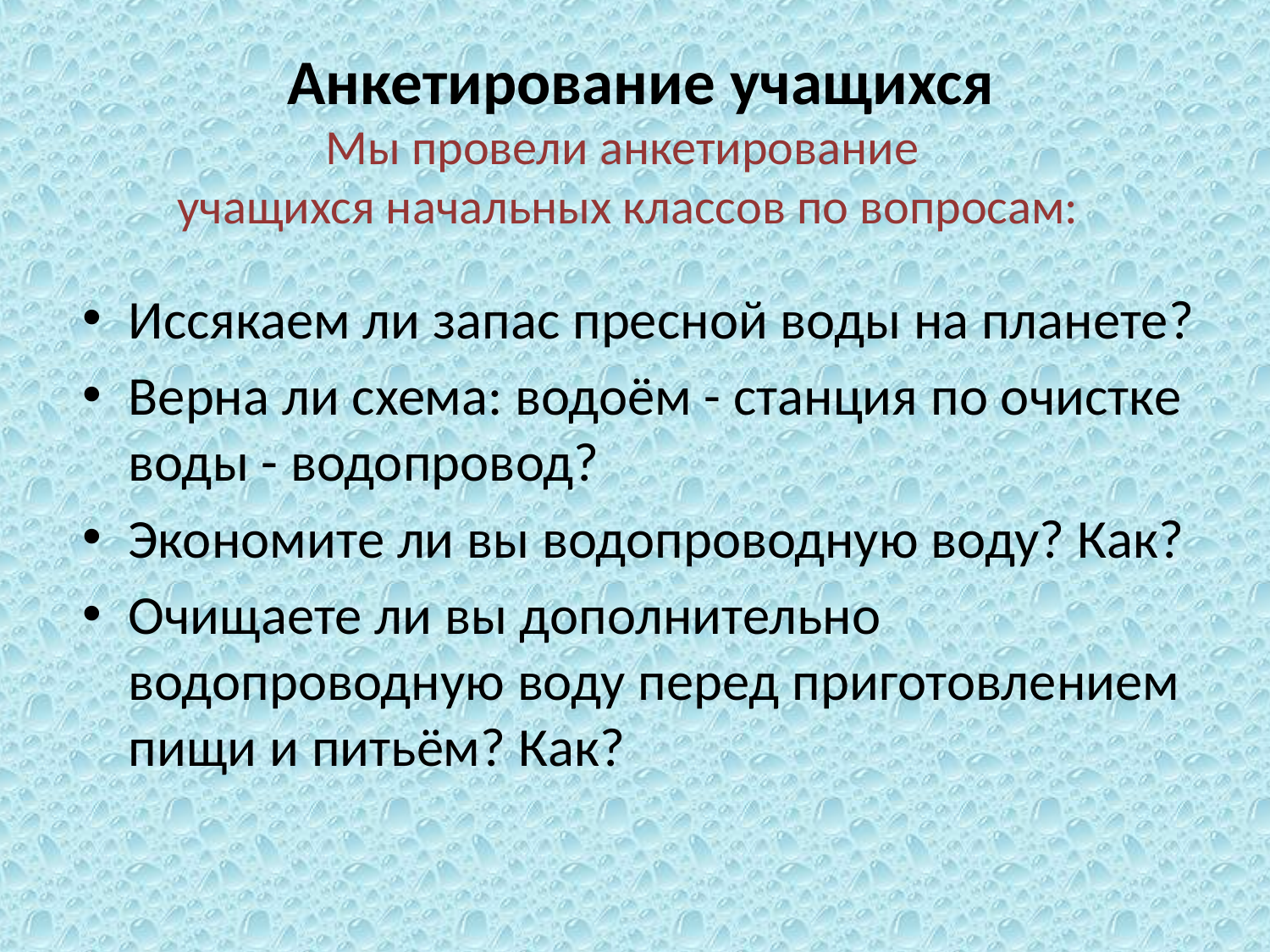

# Анкетирование учащихся
Мы провели анкетирование
 учащихся начальных классов по вопросам:
Иссякаем ли запас пресной воды на планете?
Верна ли схема: водоём - станция по очистке воды - водопровод?
Экономите ли вы водопроводную воду? Как?
Очищаете ли вы дополнительно водопроводную воду перед приготовлением пищи и питьём? Как?